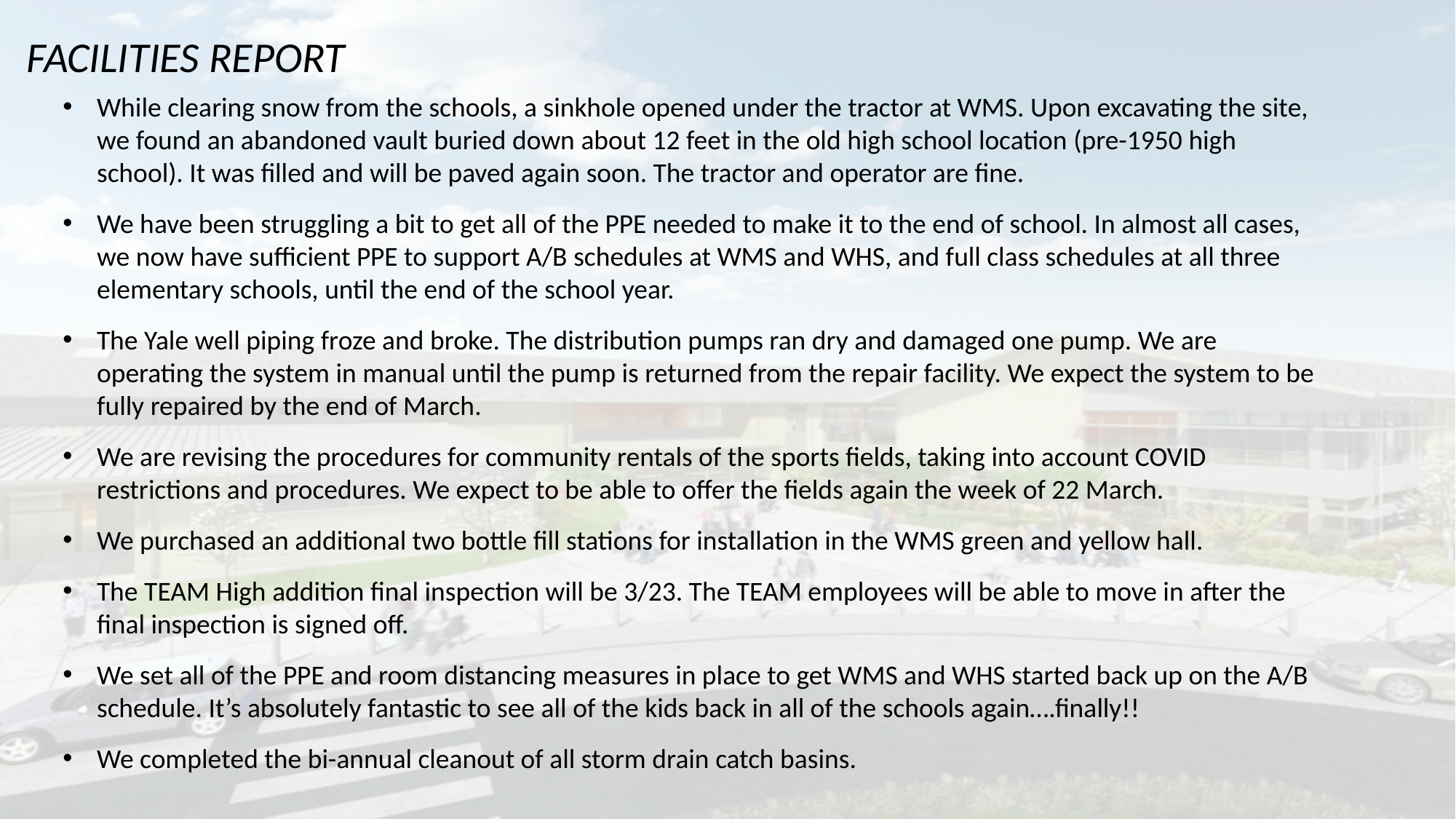

FACILITIES REPORT
While clearing snow from the schools, a sinkhole opened under the tractor at WMS. Upon excavating the site, we found an abandoned vault buried down about 12 feet in the old high school location (pre-1950 high school). It was filled and will be paved again soon. The tractor and operator are fine.
We have been struggling a bit to get all of the PPE needed to make it to the end of school. In almost all cases, we now have sufficient PPE to support A/B schedules at WMS and WHS, and full class schedules at all three elementary schools, until the end of the school year.
The Yale well piping froze and broke. The distribution pumps ran dry and damaged one pump. We are operating the system in manual until the pump is returned from the repair facility. We expect the system to be fully repaired by the end of March.
We are revising the procedures for community rentals of the sports fields, taking into account COVID restrictions and procedures. We expect to be able to offer the fields again the week of 22 March.
We purchased an additional two bottle fill stations for installation in the WMS green and yellow hall.
The TEAM High addition final inspection will be 3/23. The TEAM employees will be able to move in after the final inspection is signed off.
We set all of the PPE and room distancing measures in place to get WMS and WHS started back up on the A/B schedule. It’s absolutely fantastic to see all of the kids back in all of the schools again….finally!!
We completed the bi-annual cleanout of all storm drain catch basins.